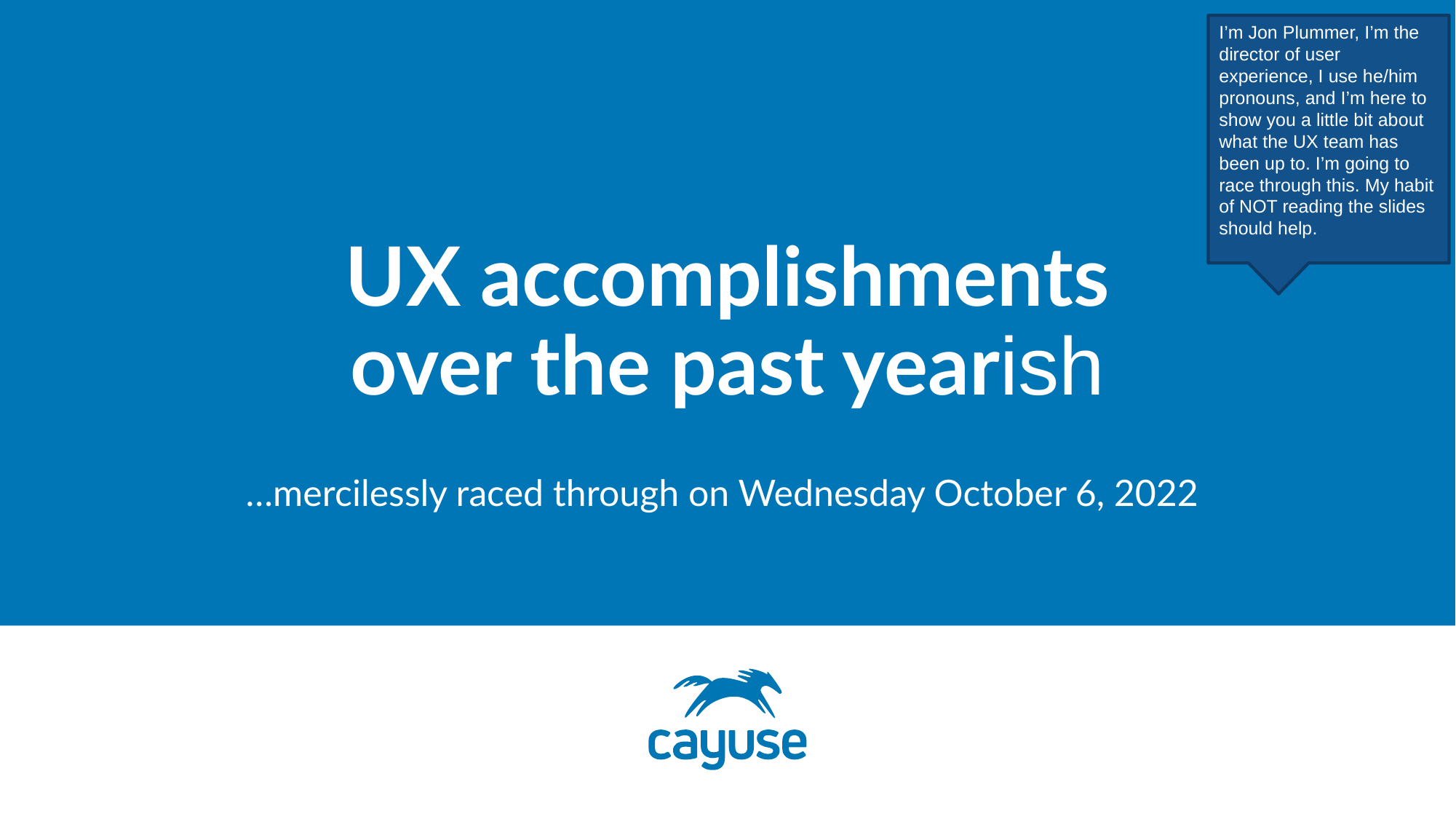

I’m Jon Plummer, I’m the director of user experience, I use he/him pronouns, and I’m here to show you a little bit about what the UX team has been up to. I’m going to race through this. My habit of NOT reading the slides should help.

# UX accomplishments over the past yearish
…mercilessly raced through on Wednesday October 6, 2022
1